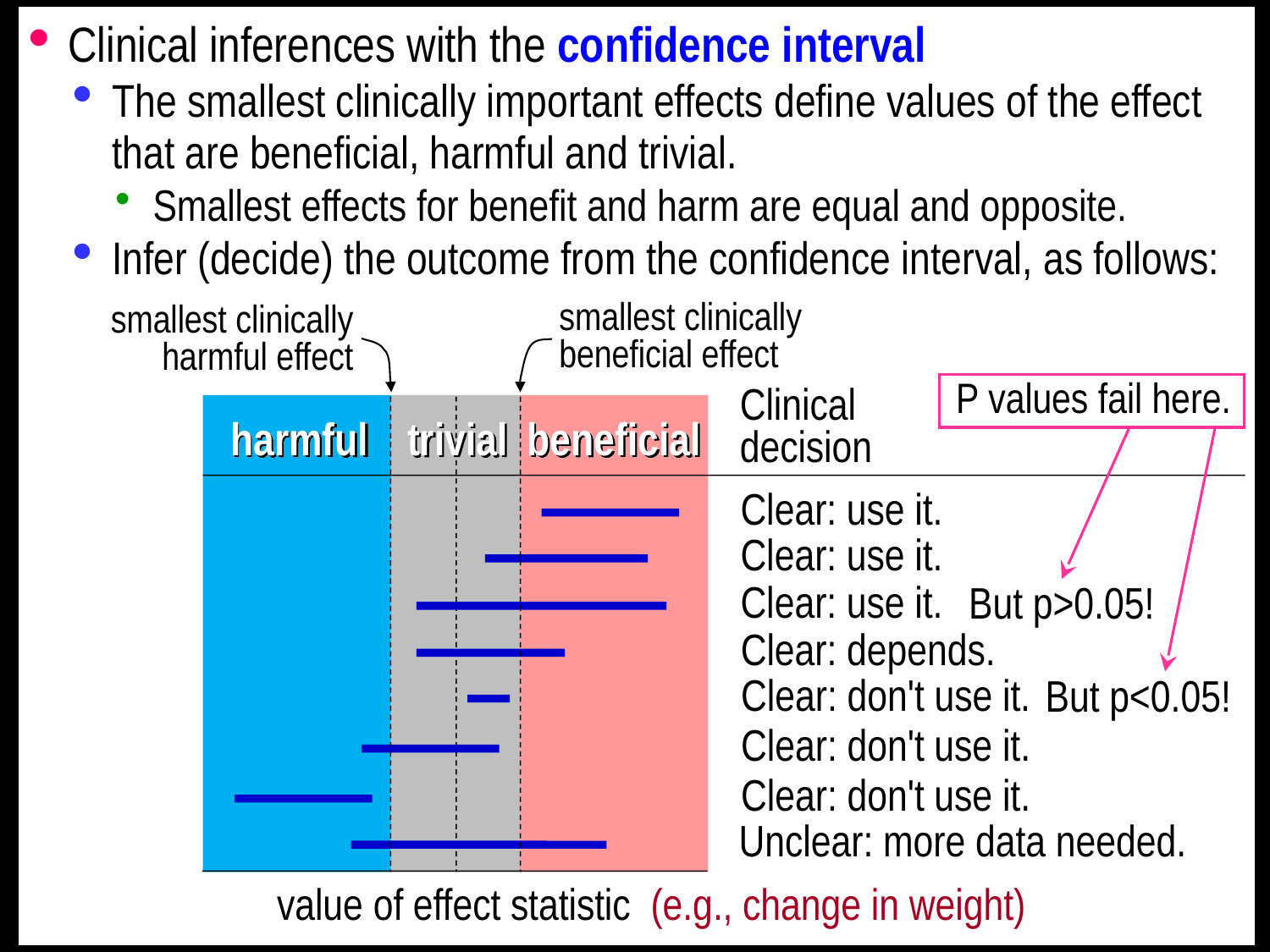

Clinical inferences with the confidence interval
The smallest clinically important effects define values of the effect that are beneficial, harmful and trivial.
Smallest effects for benefit and harm are equal and opposite.
Infer (decide) the outcome from the confidence interval, as follows:
smallest clinically
beneficial effect

smallest clinically
harmful effect

P values fail here.
Clinical
decision

harmful

trivial

beneficial
Clear: use it.

Clear: use it.

Clear: use it.
But p>0.05!

Clear: depends.

Clear: don't use it.
But p<0.05!

Clear: don't use it.

Clear: don't use it.

Unclear: more data needed.

value of effect statistic  (e.g., change in weight)